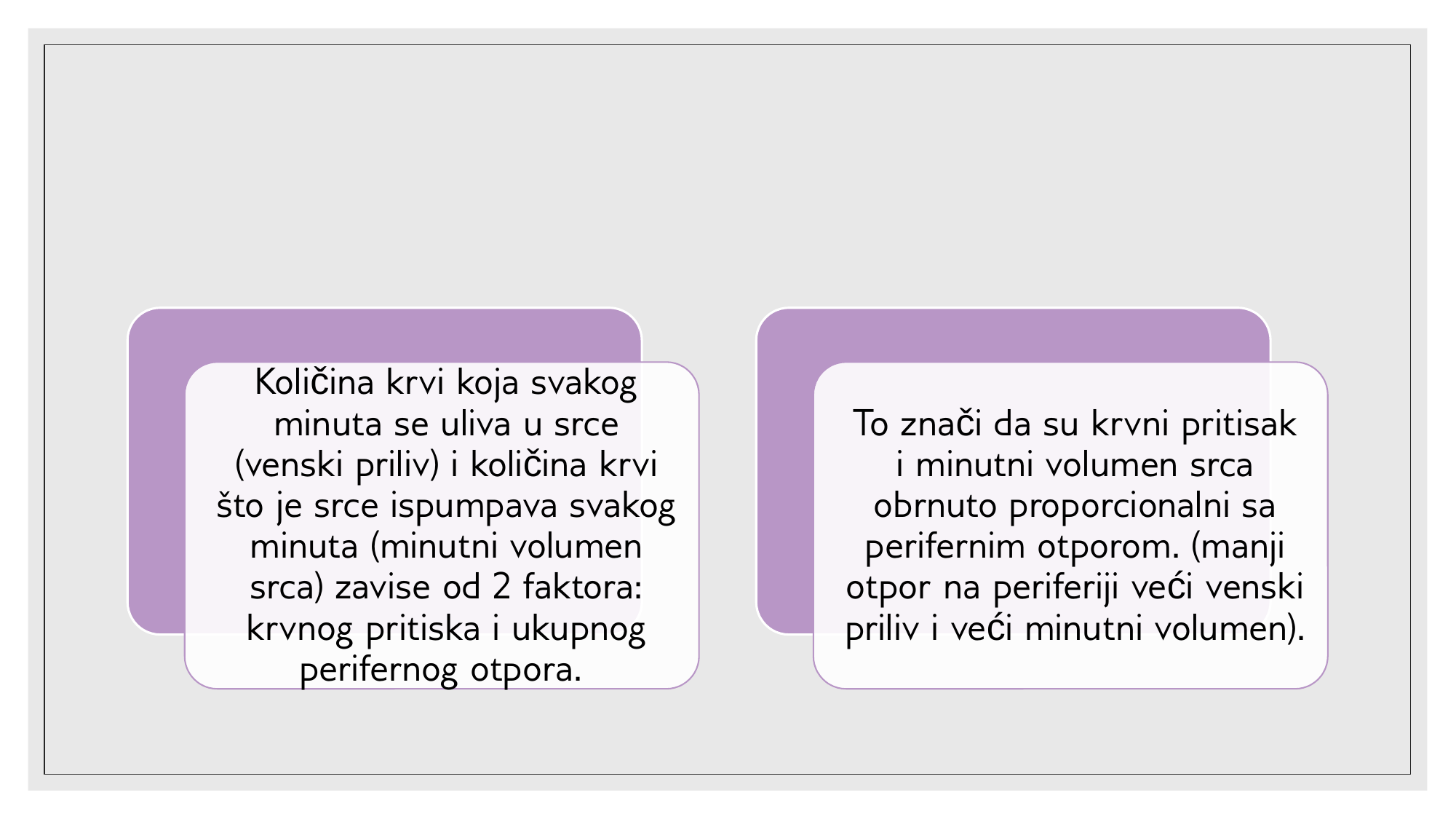

Količina krvi koja svakog minuta se uliva u srce (venski priliv) i količina krvi što je srce ispumpava svakog minuta (minutni volumen srca) zavise od 2 faktora: krvnog pritiska i ukupnog perifernog otpora.
To znači da su krvni pritisak i minutni volumen srca obrnuto proporcionalni sa perifernim otporom. (manji otpor na periferiji veći venski priliv i veći minutni volumen).